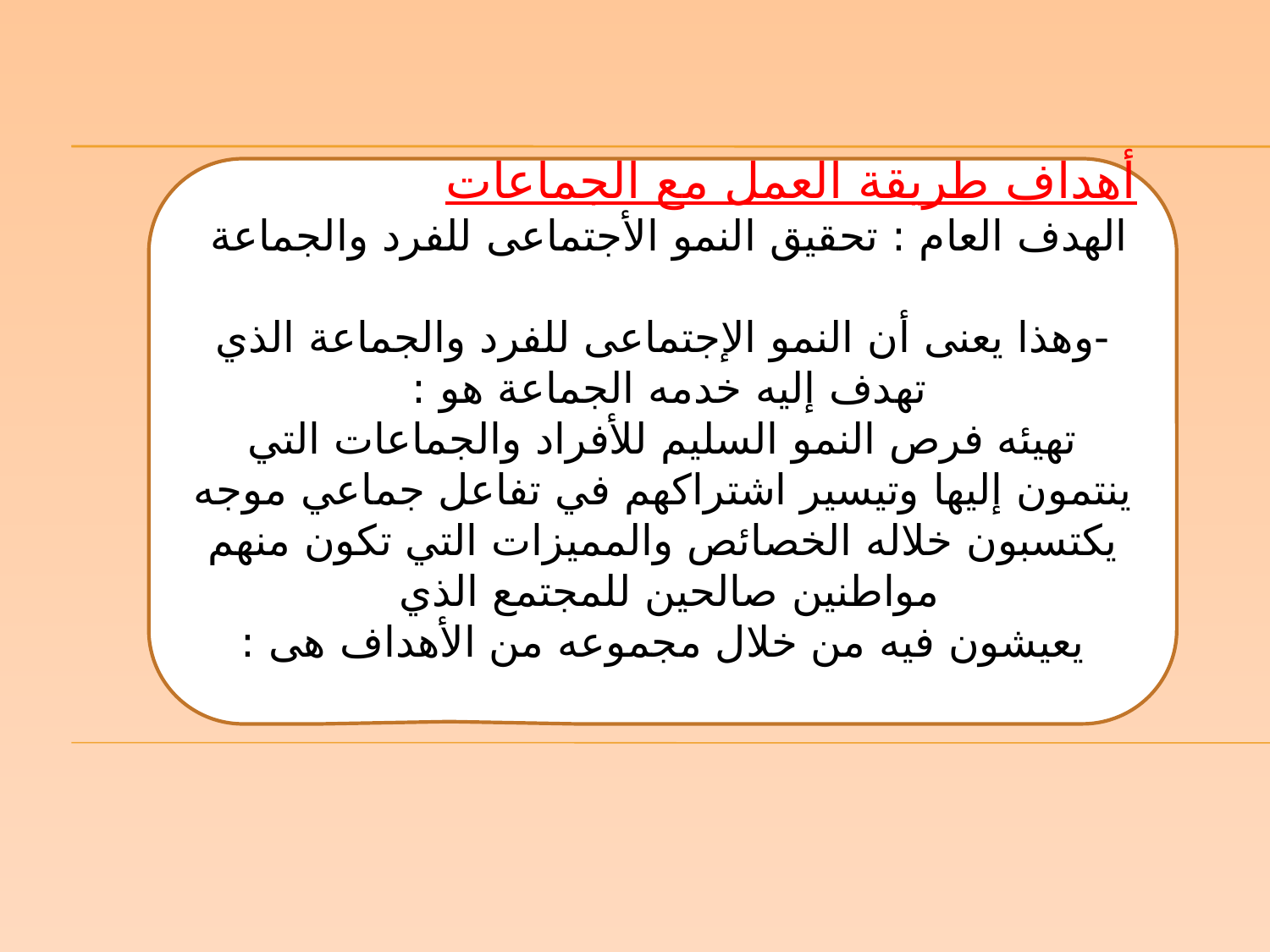

أهداف طريقة العمل مع الجماعات
الهدف العام : تحقيق النمو الأجتماعى للفرد والجماعة

-وهذا يعنى أن النمو الإجتماعى للفرد والجماعة الذي تهدف إليه خدمه الجماعة هو :
تهيئه فرص النمو السليم للأفراد والجماعات التي ينتمون إليها وتيسير اشتراكهم في تفاعل جماعي موجه يكتسبون خلاله الخصائص والمميزات التي تكون منهم مواطنين صالحين للمجتمع الذي
 يعيشون فيه من خلال مجموعه من الأهداف هى :